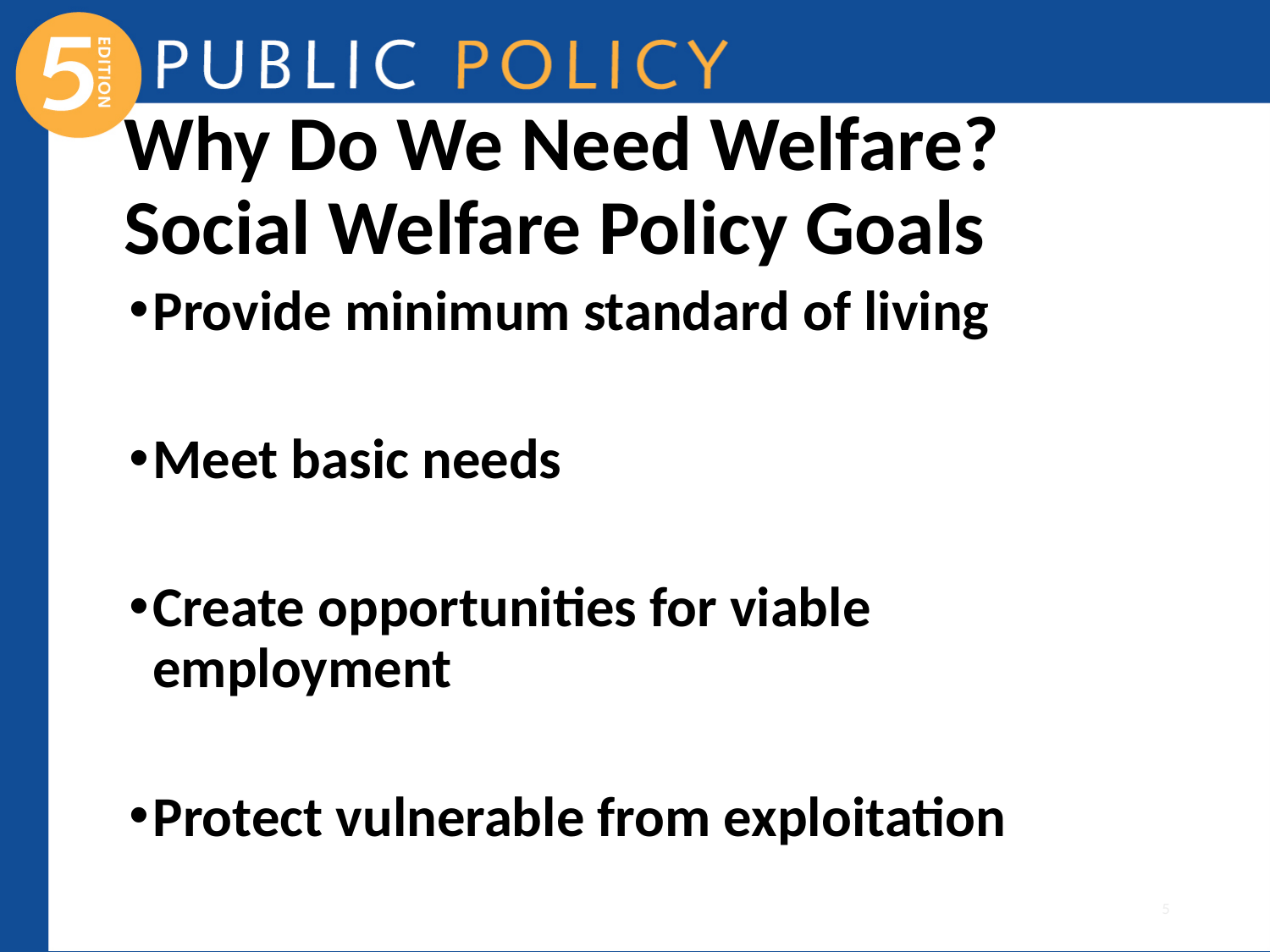

# Why Do We Need Welfare? Social Welfare Policy Goals
Provide minimum standard of living

Meet basic needs

Create opportunities for viable employment

Protect vulnerable from exploitation

5